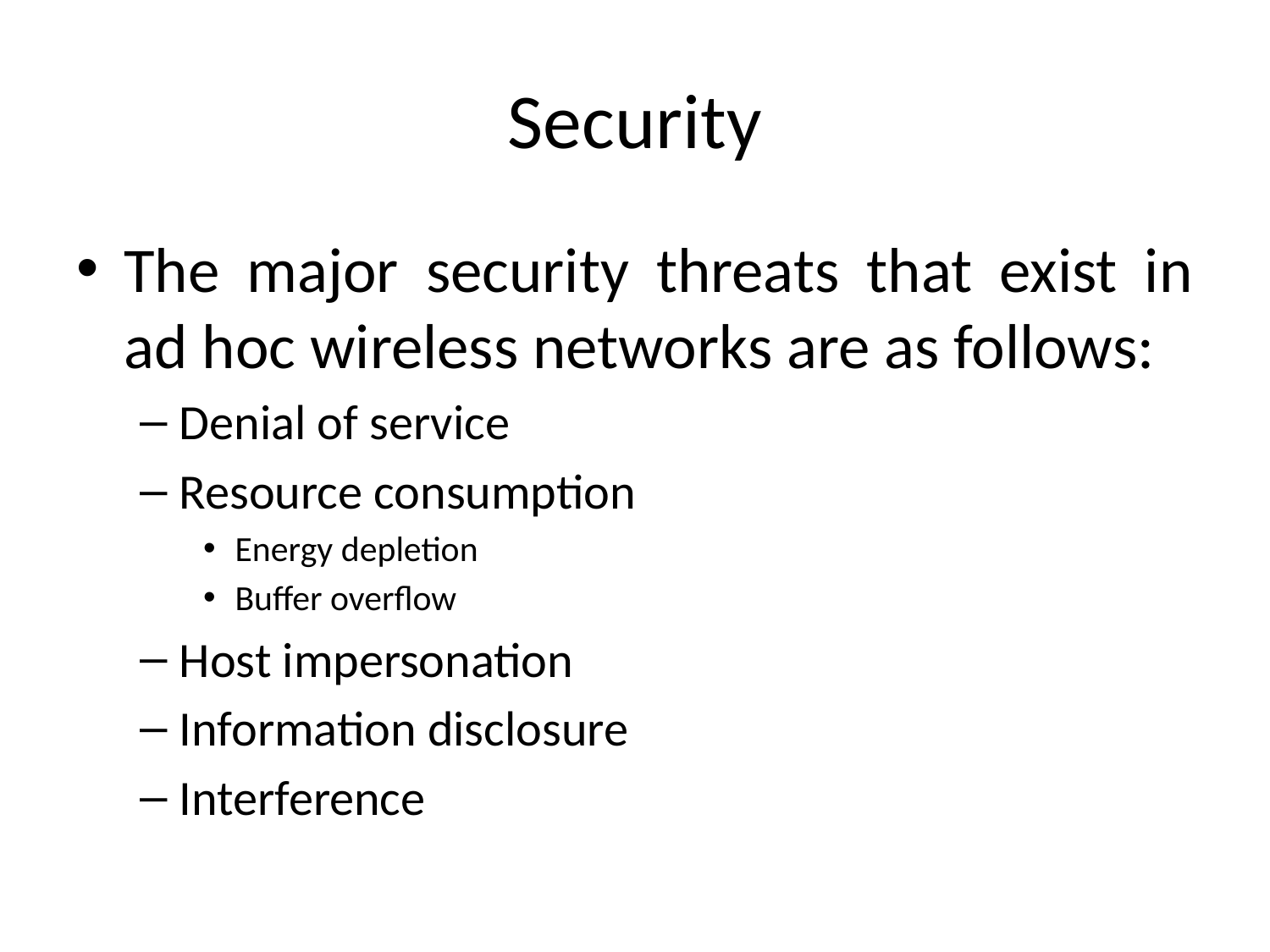

# Security
The major security threats that exist in ad hoc wireless networks are as follows:
Denial of service
Resource consumption
Energy depletion
Buffer overflow
Host impersonation
Information disclosure
Interference